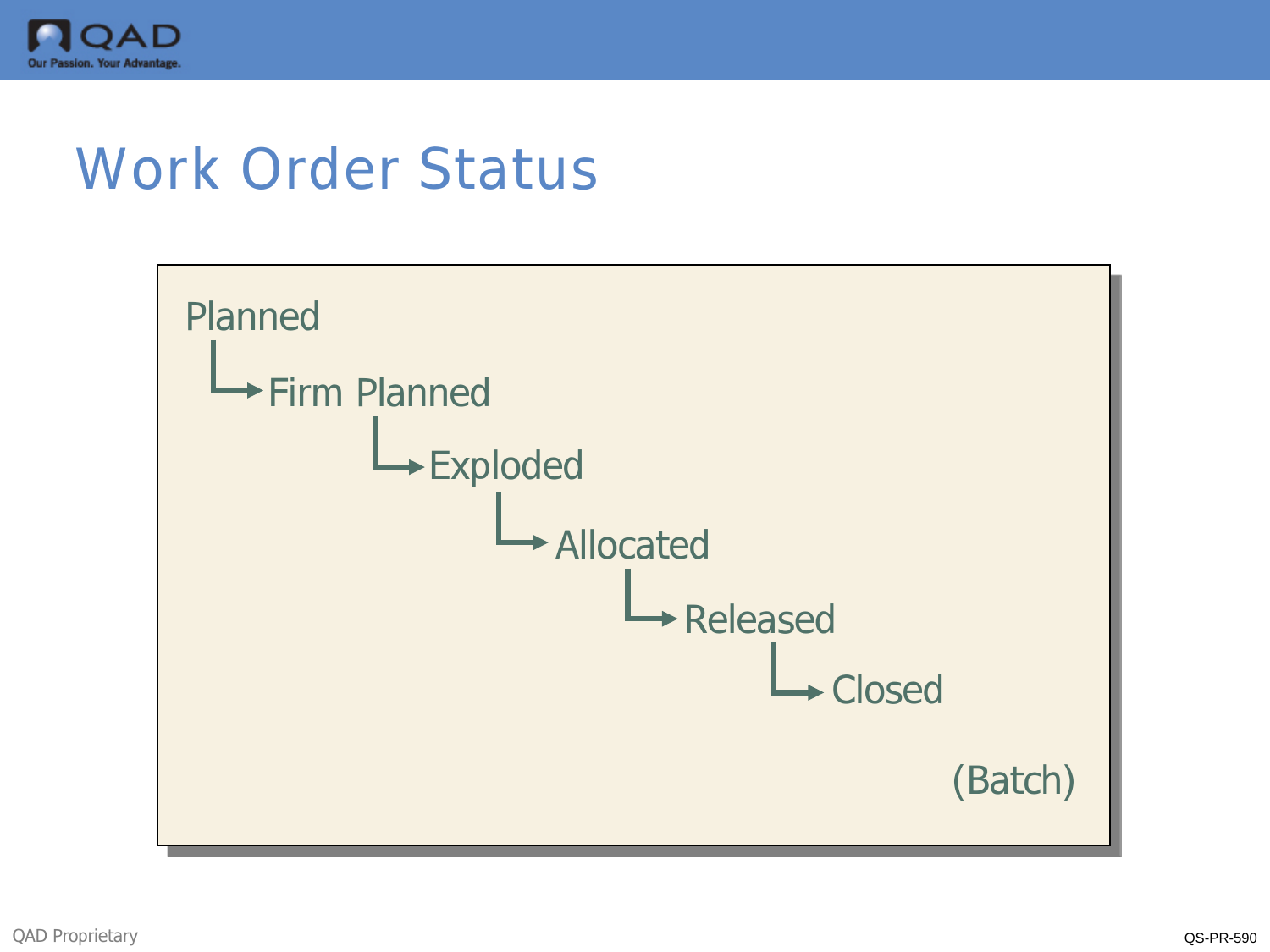

Work Order Status

Planned
Firm Planned
Exploded
Allocated
Released
Closed
(Batch)
QS-PR-590